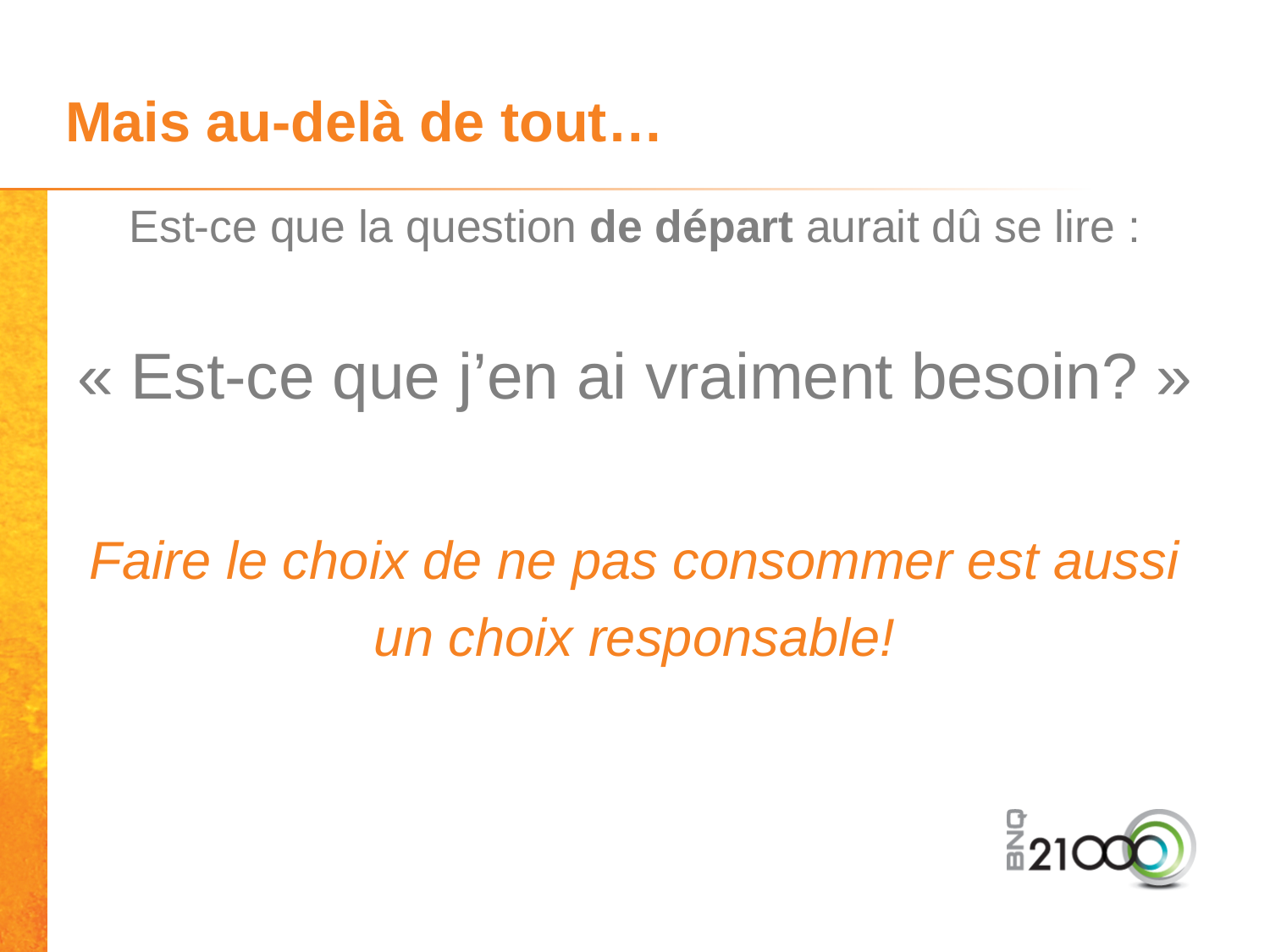

# Mais au-delà de tout…
Est-ce que la question de départ aurait dû se lire :

« Est-ce que j’en ai vraiment besoin? »

Faire le choix de ne pas consommer est aussi un choix responsable!